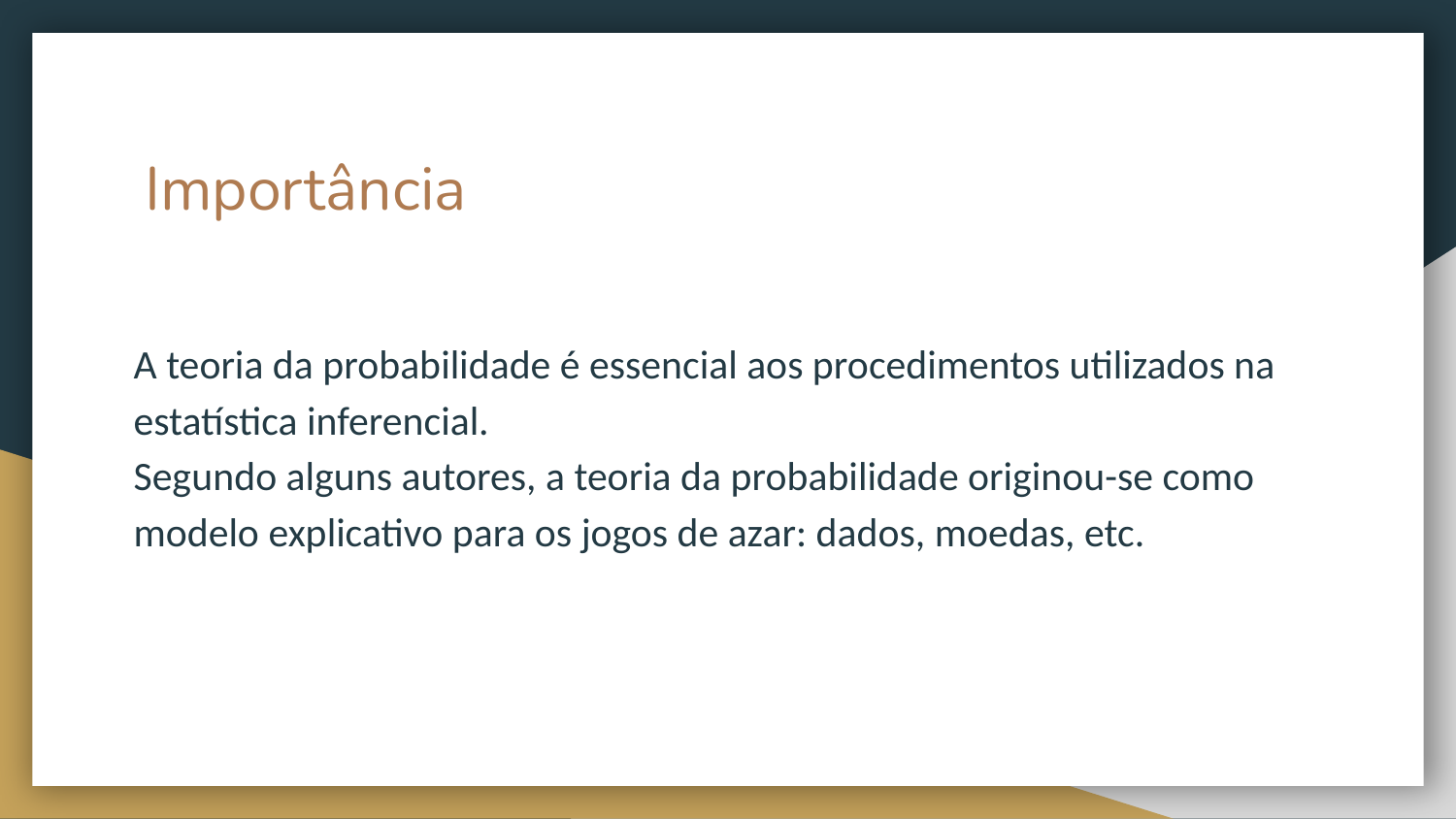

# Importância
A teoria da probabilidade é essencial aos procedimentos utilizados na estatística inferencial.
Segundo alguns autores, a teoria da probabilidade originou-se como modelo explicativo para os jogos de azar: dados, moedas, etc.